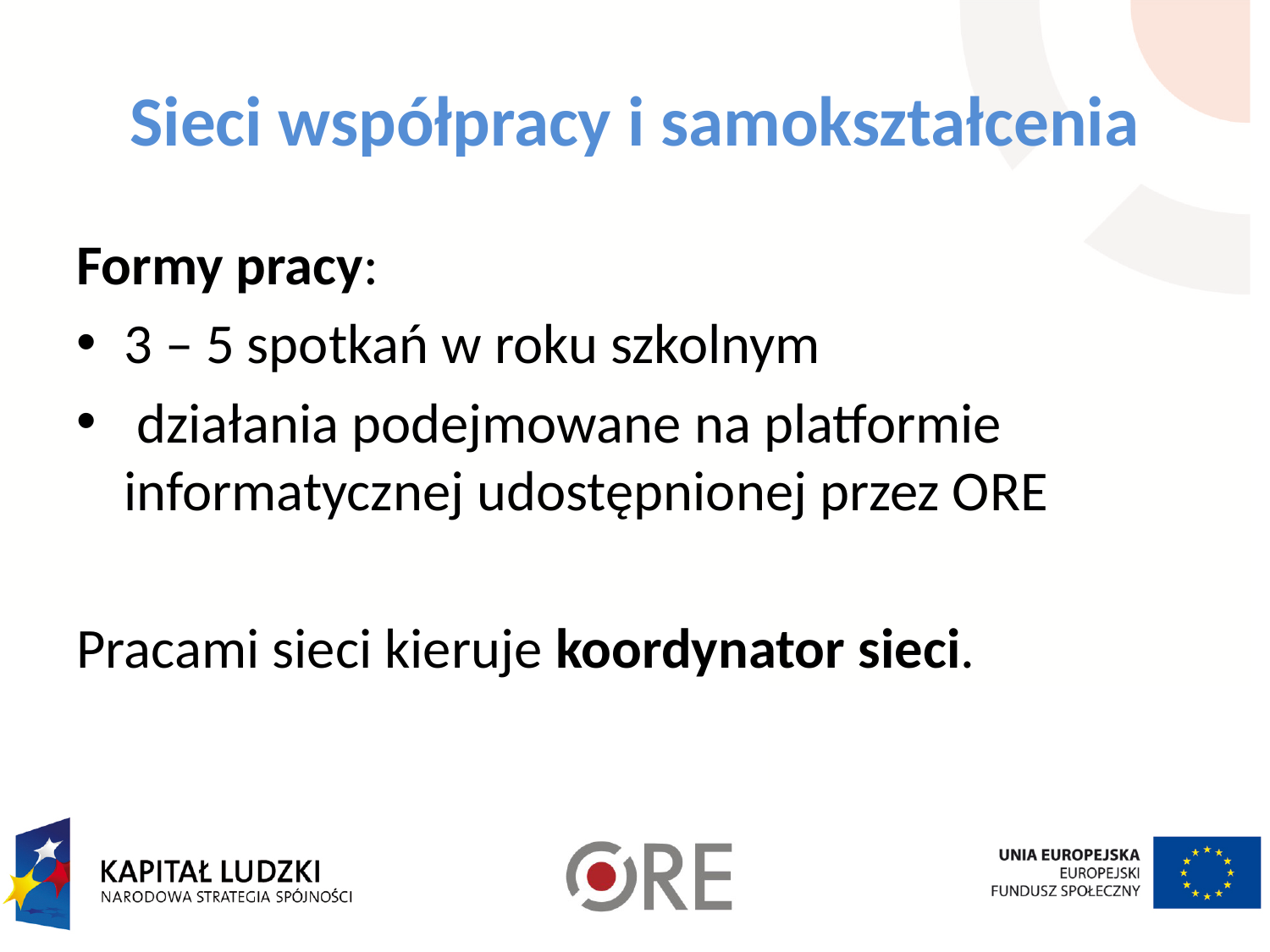

# Sieci współpracy i samokształcenia
Formy pracy:
3 – 5 spotkań w roku szkolnym
 działania podejmowane na platformie informatycznej udostępnionej przez ORE

Pracami sieci kieruje koordynator sieci.